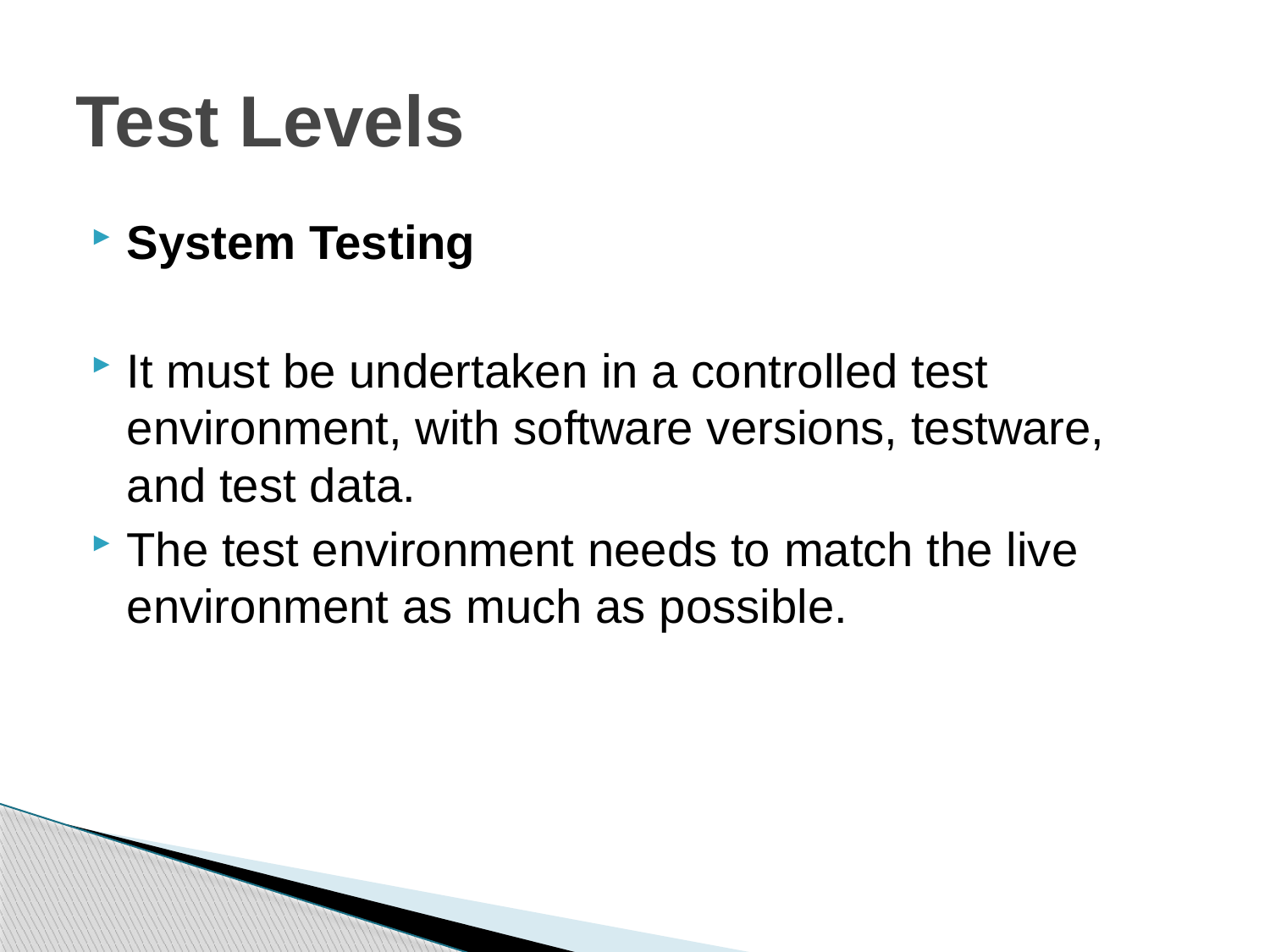

# Test Levels
System Testing

It must be undertaken in a controlled test environment, with software versions, testware, and test data.
The test environment needs to match the live environment as much as possible.